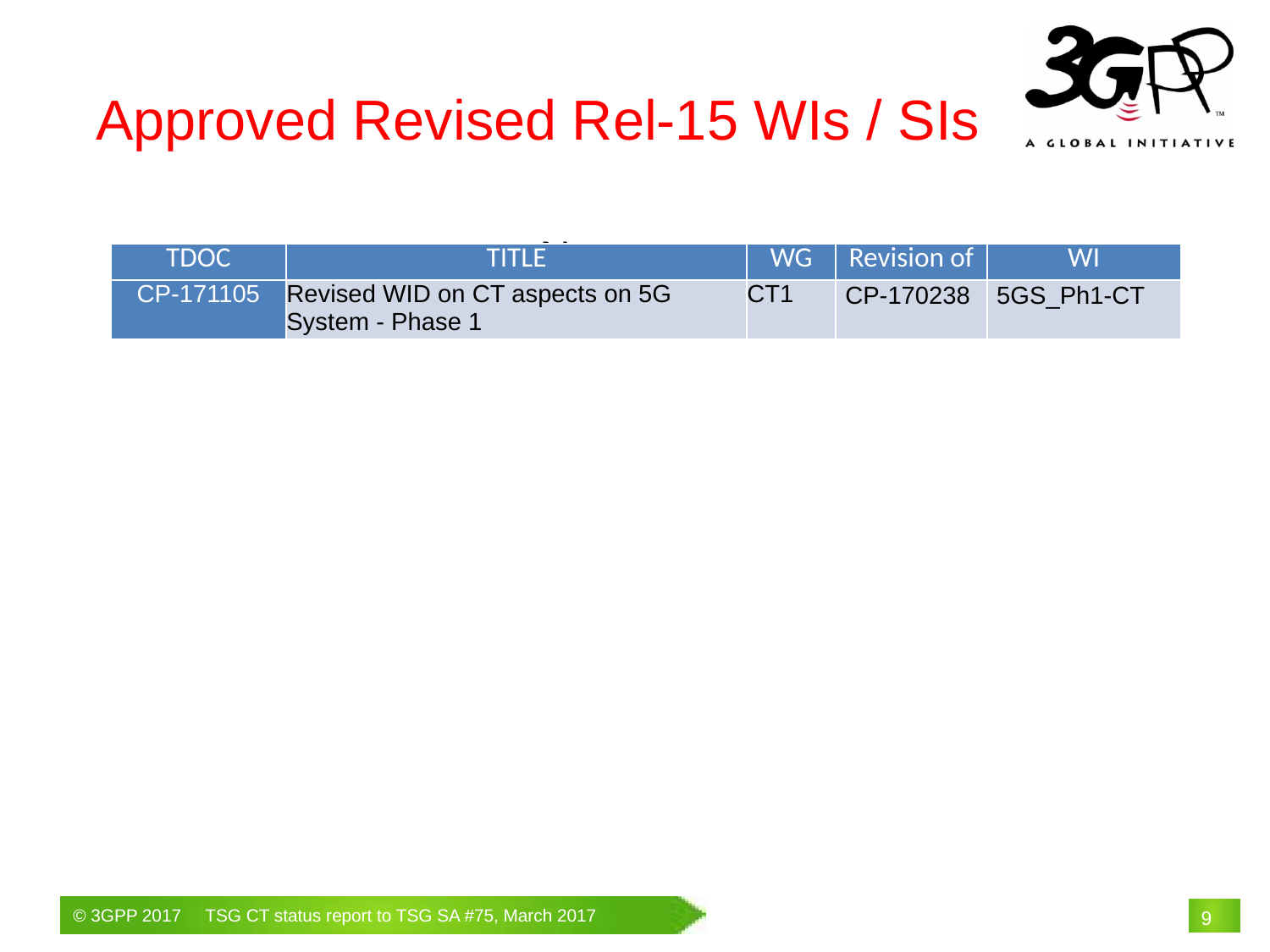

Approved Revised Rel-15 WIs / SIs

None
| TDOC | TITLE | WG | Revision of | WI |
| --- | --- | --- | --- | --- |
| CP-171105 | Revised WID on CT aspects on 5G System - Phase 1 | CT1 | CP-170238 | 5GS\_Ph1-CT |

# 9